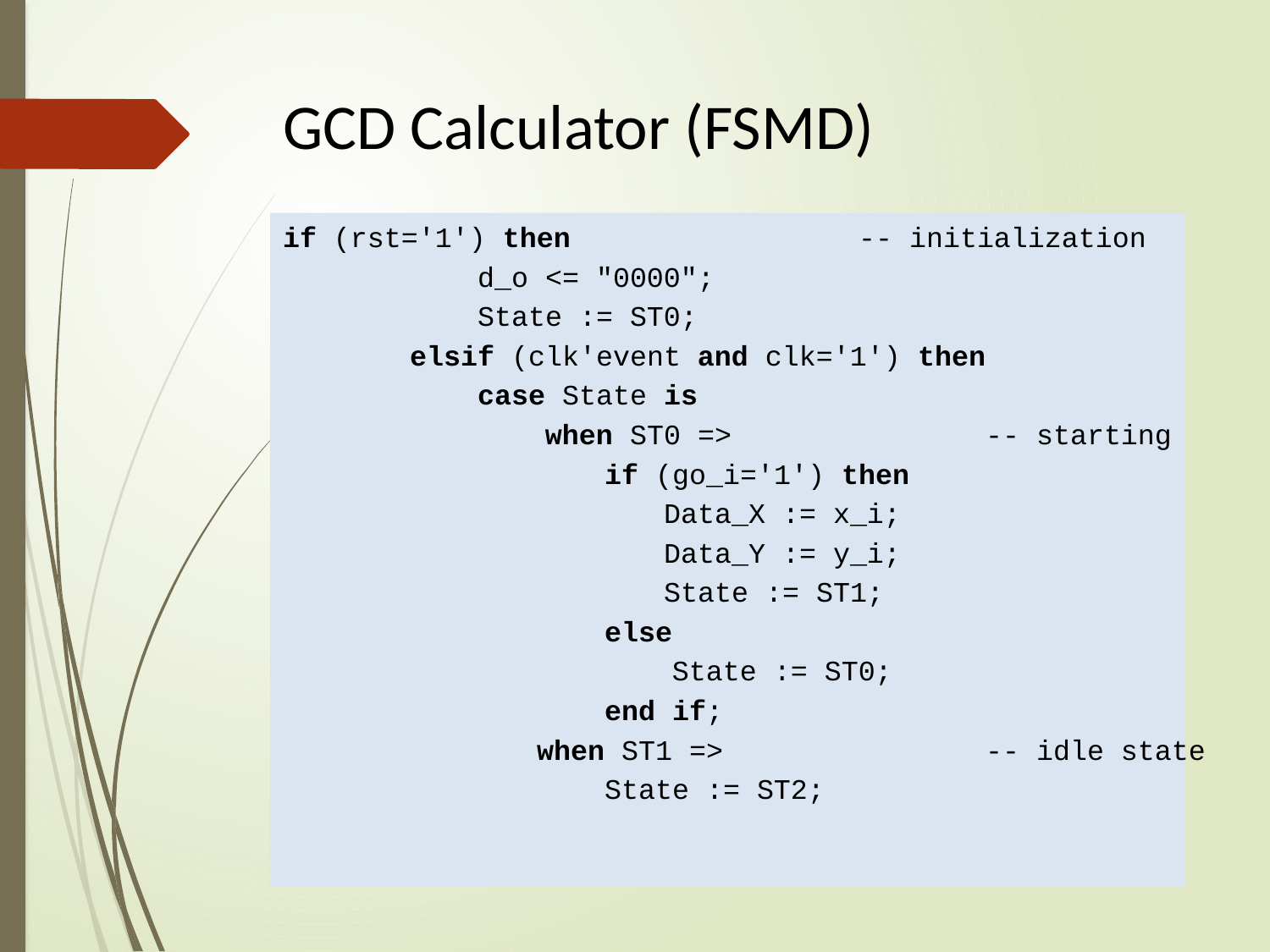

# GCD Calculator (FSMD)
if (rst='1') then		    -- initialization
	    d_o <= "0000";
	    State := ST0;
	elsif (clk'event and clk='1') then
	    case State is
	        when ST0 =>		    -- starting
		    if (go_i='1') then
			Data_X := x_i;
			Data_Y := y_i;
			State := ST1;
		    else
		        State := ST0;
		    end if;
		when ST1 =>		    -- idle state
		    State := ST2;